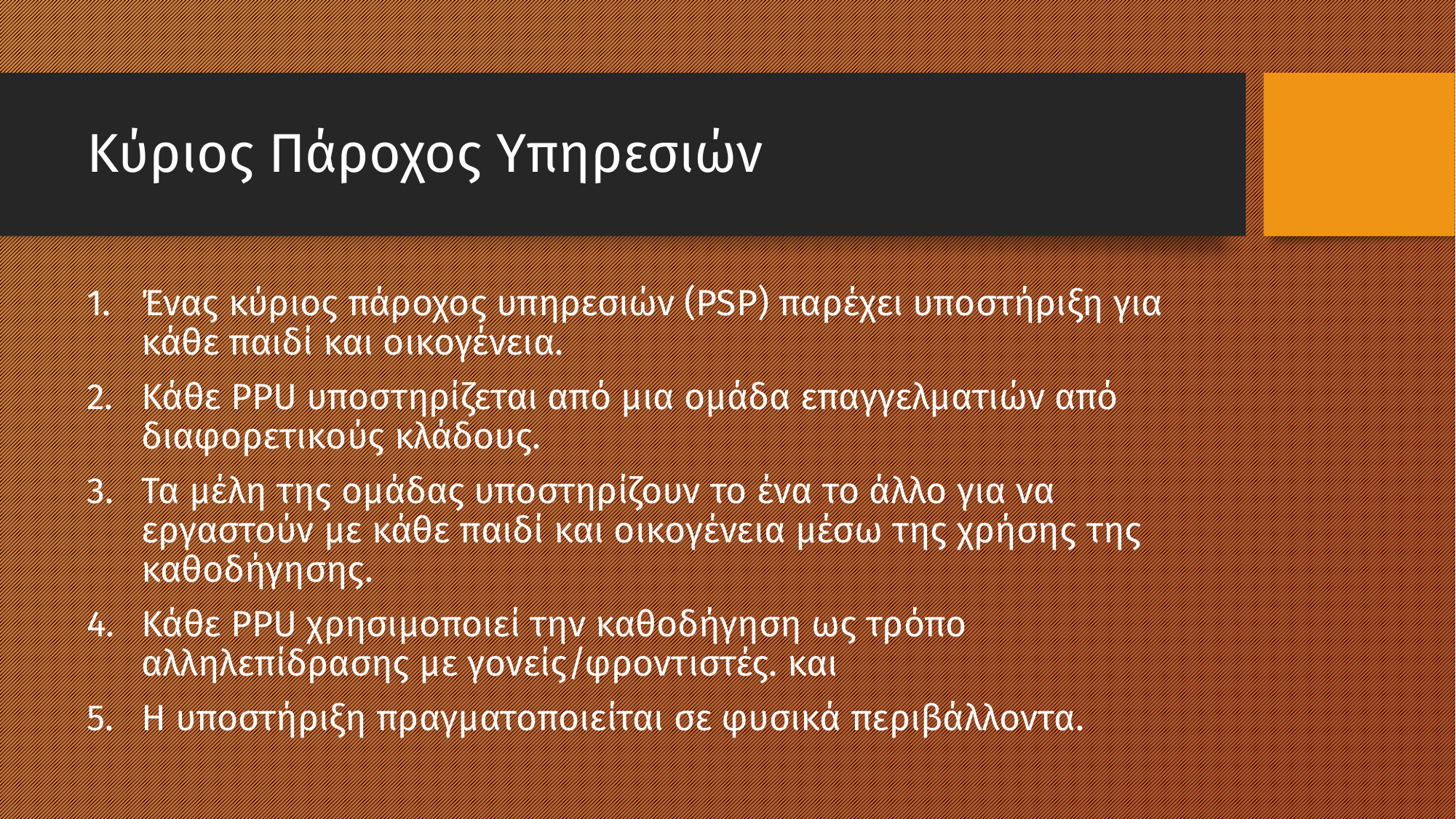

# Κύριος Πάροχος Υπηρεσιών
Ένας κύριος πάροχος υπηρεσιών (PSP) παρέχει υποστήριξη για κάθε παιδί και οικογένεια.
Κάθε PPU υποστηρίζεται από μια ομάδα επαγγελματιών από διαφορετικούς κλάδους.
Τα μέλη της ομάδας υποστηρίζουν το ένα το άλλο για να εργαστούν με κάθε παιδί και οικογένεια μέσω της χρήσης της καθοδήγησης.
Κάθε PPU χρησιμοποιεί την καθοδήγηση ως τρόπο αλληλεπίδρασης με γονείς/φροντιστές. και
Η υποστήριξη πραγματοποιείται σε φυσικά περιβάλλοντα.